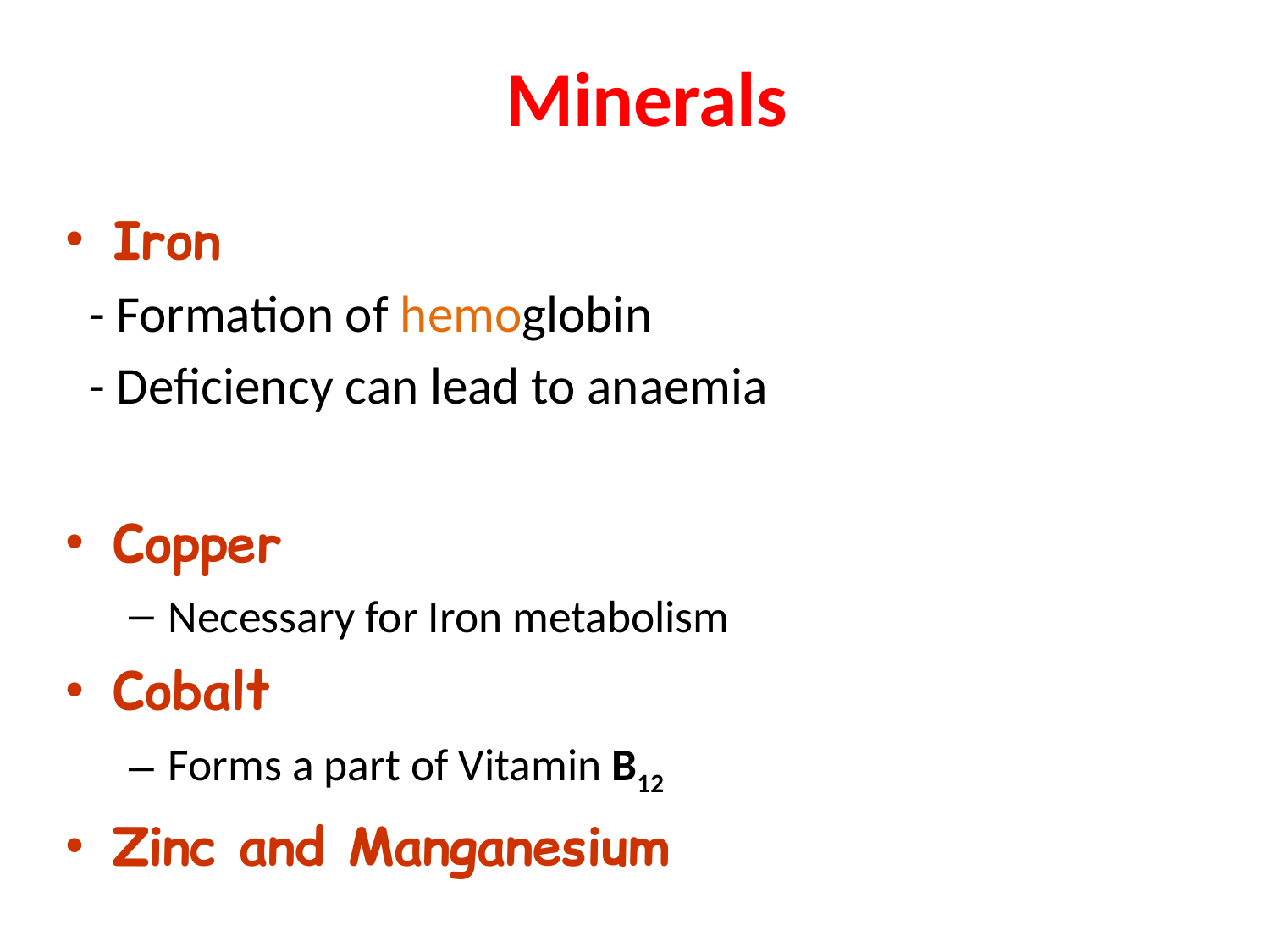

# Minerals
Iron
  - Formation of hemoglobin
  - Deficiency can lead to anaemia

Copper
Necessary for Iron metabolism
Cobalt
Forms a part of Vitamin B12
Zinc and Manganesium